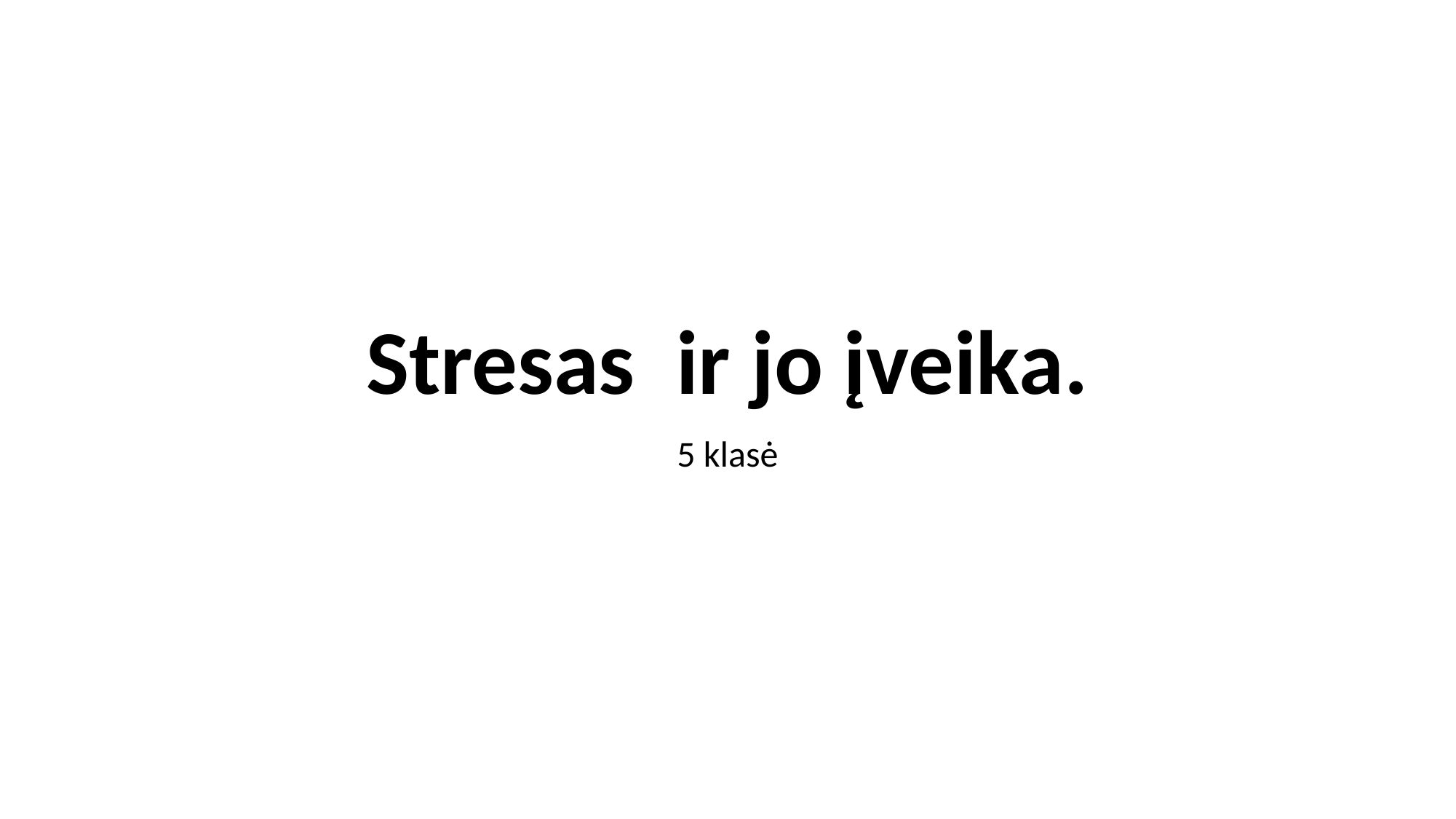

# Stresas  ir jo įveika.
5 klasė